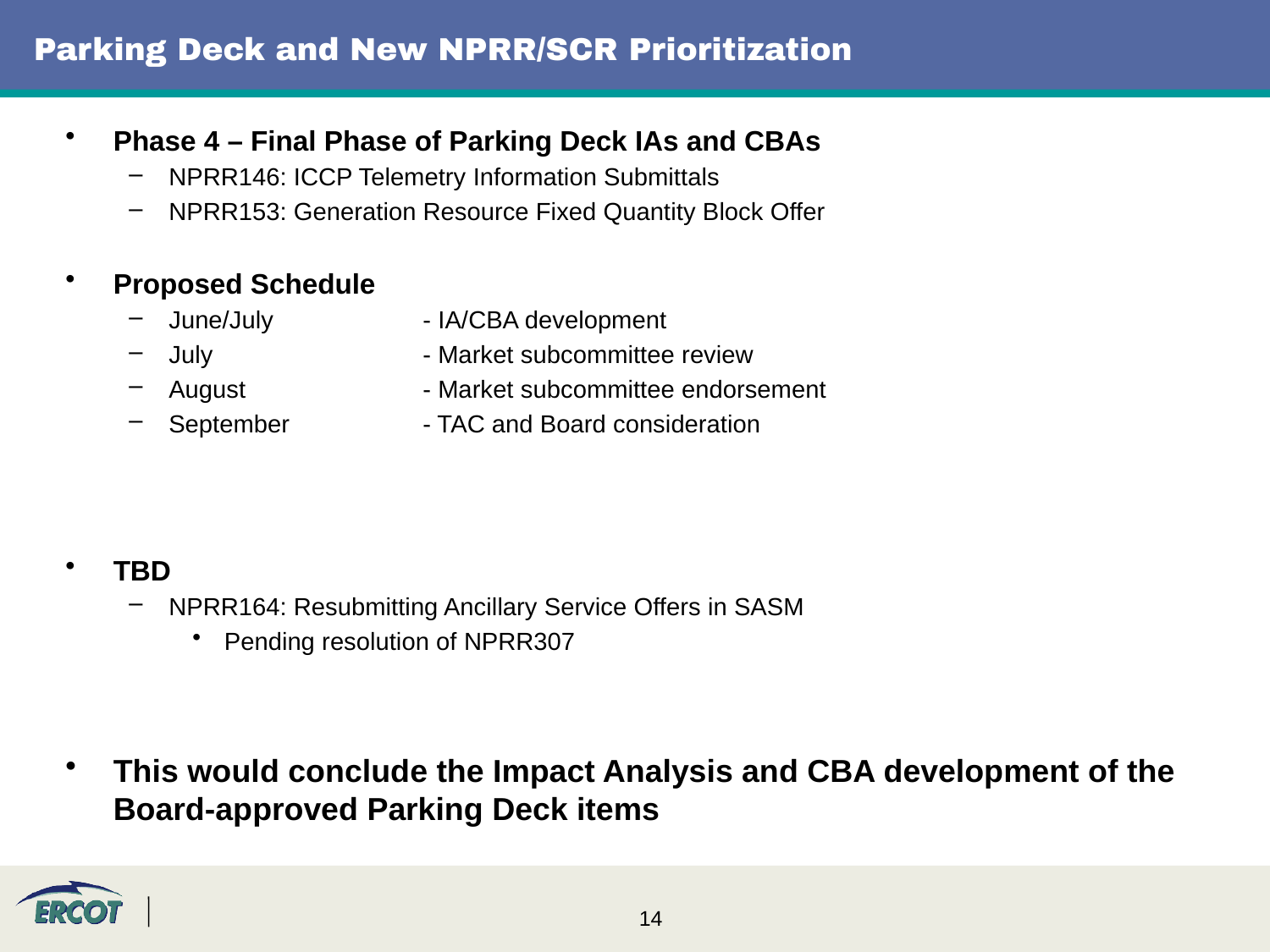

# Parking Deck and New NPRR/SCR Prioritization
Phase 4 – Final Phase of Parking Deck IAs and CBAs
NPRR146: ICCP Telemetry Information Submittals
NPRR153: Generation Resource Fixed Quantity Block Offer

Proposed Schedule
June/July		- IA/CBA development
July		- Market subcommittee review
August		- Market subcommittee endorsement
September		- TAC and Board consideration

TBD
NPRR164: Resubmitting Ancillary Service Offers in SASM
Pending resolution of NPRR307

This would conclude the Impact Analysis and CBA development of the Board-approved Parking Deck items